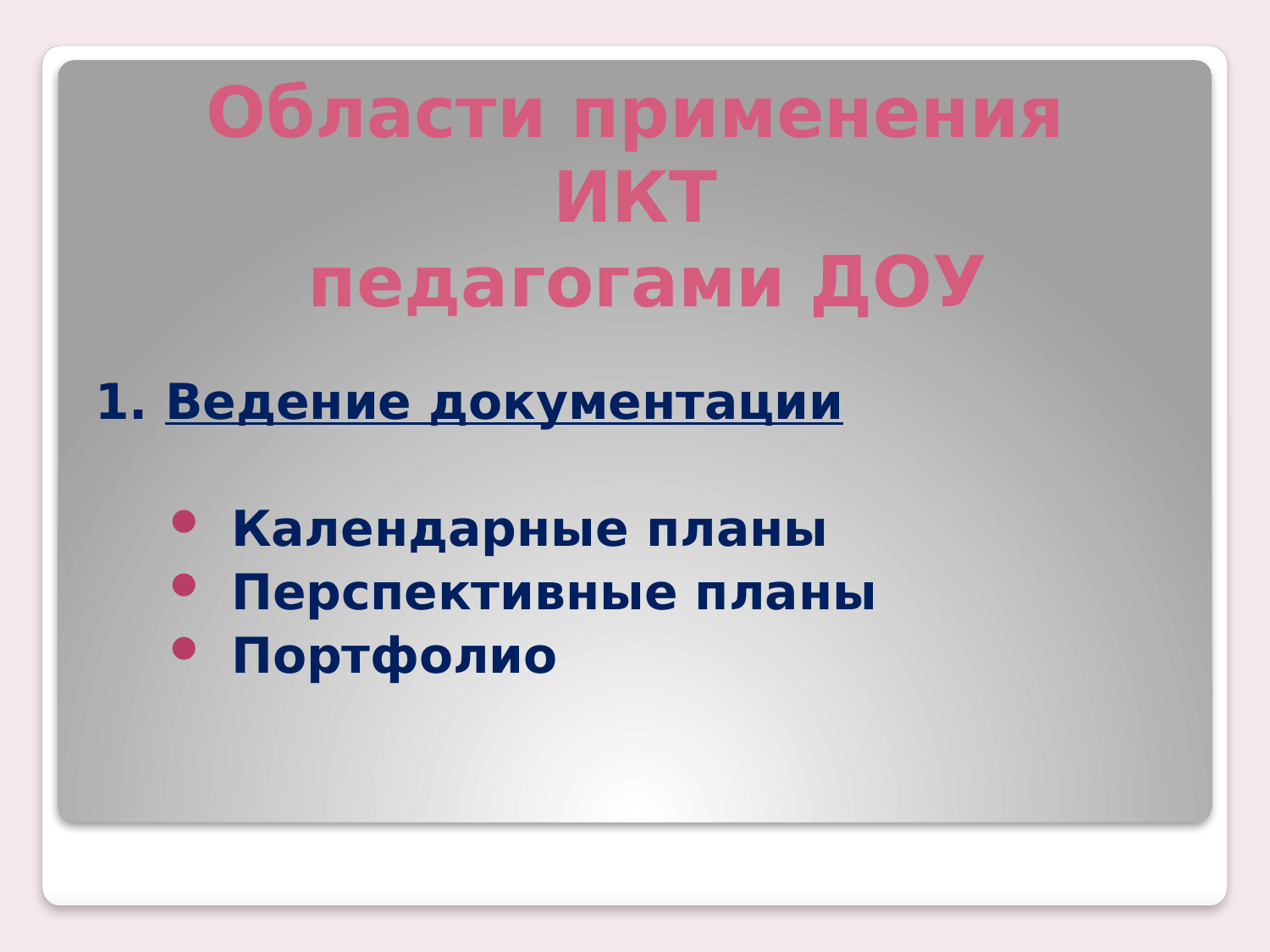

# Области применения ИКТ педагогами ДОУ
1. Ведение документации

Календарные планы
Перспективные планы
Портфолио